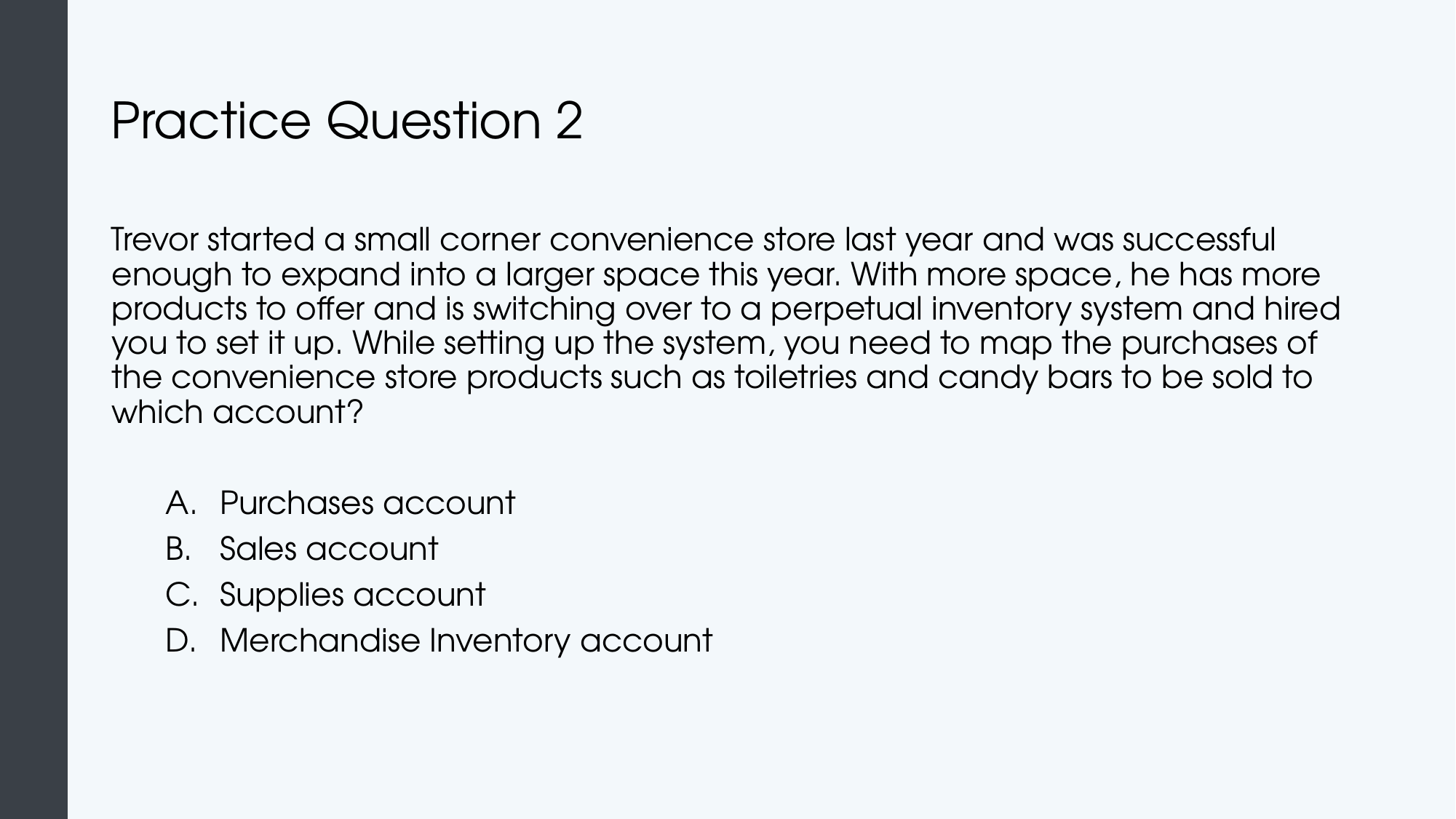

# Practice Question 2
Trevor started a small corner convenience store last year and was successful enough to expand into a larger space this year. With more space, he has more products to offer and is switching over to a perpetual inventory system and hired you to set it up. While setting up the system, you need to map the purchases of the convenience store products such as toiletries and candy bars to be sold to which account?

Purchases account
Sales account
Supplies account
Merchandise Inventory account